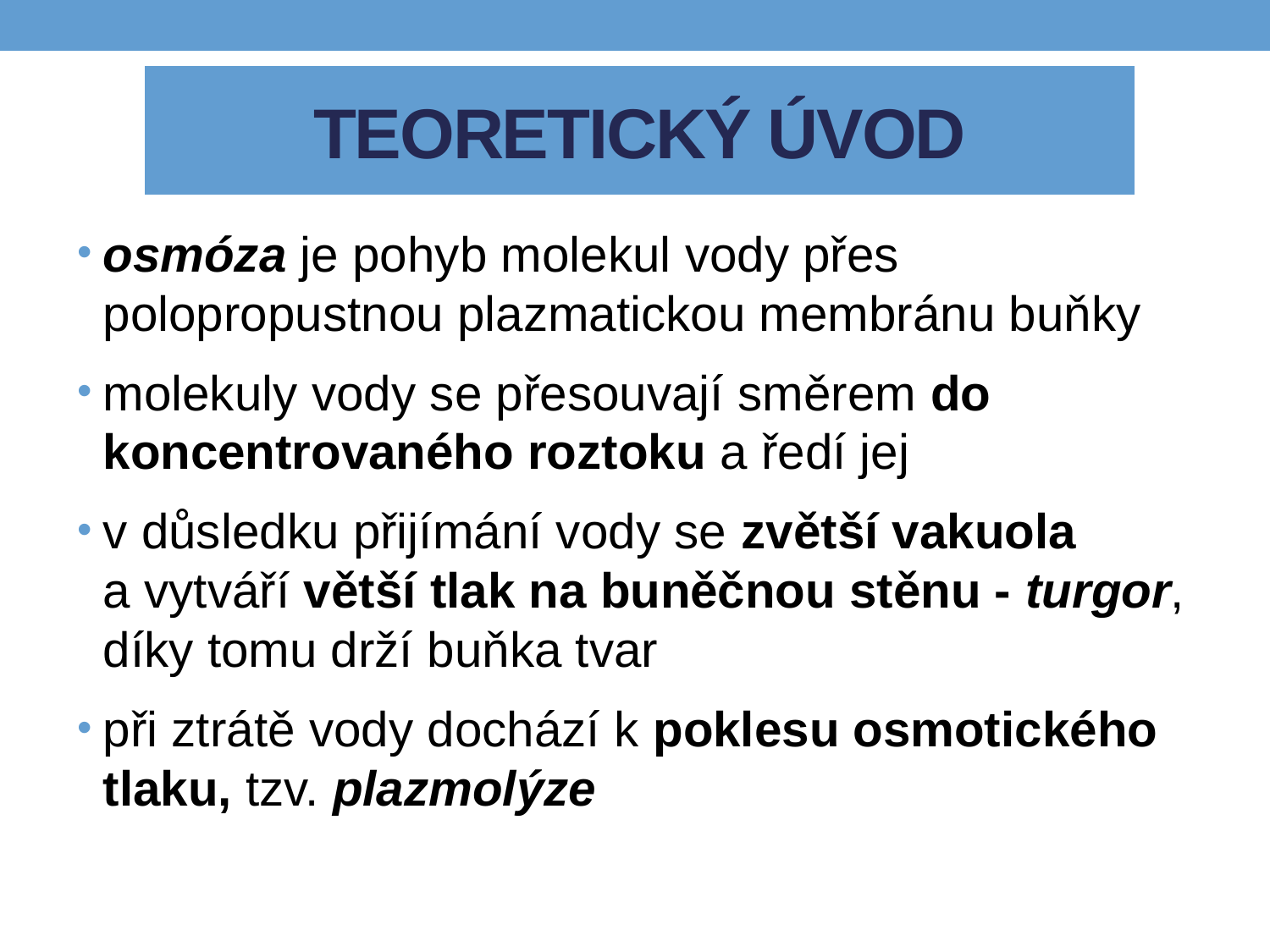

# TEORETICKÝ ÚVOD
osmóza je pohyb molekul vody přes polopropustnou plazmatickou membránu buňky
molekuly vody se přesouvají směrem do koncentrovaného roztoku a ředí jej
v důsledku přijímání vody se zvětší vakuola
a vytváří větší tlak na buněčnou stěnu - turgor, díky tomu drží buňka tvar
při ztrátě vody dochází k poklesu osmotického tlaku, tzv. plazmolýze